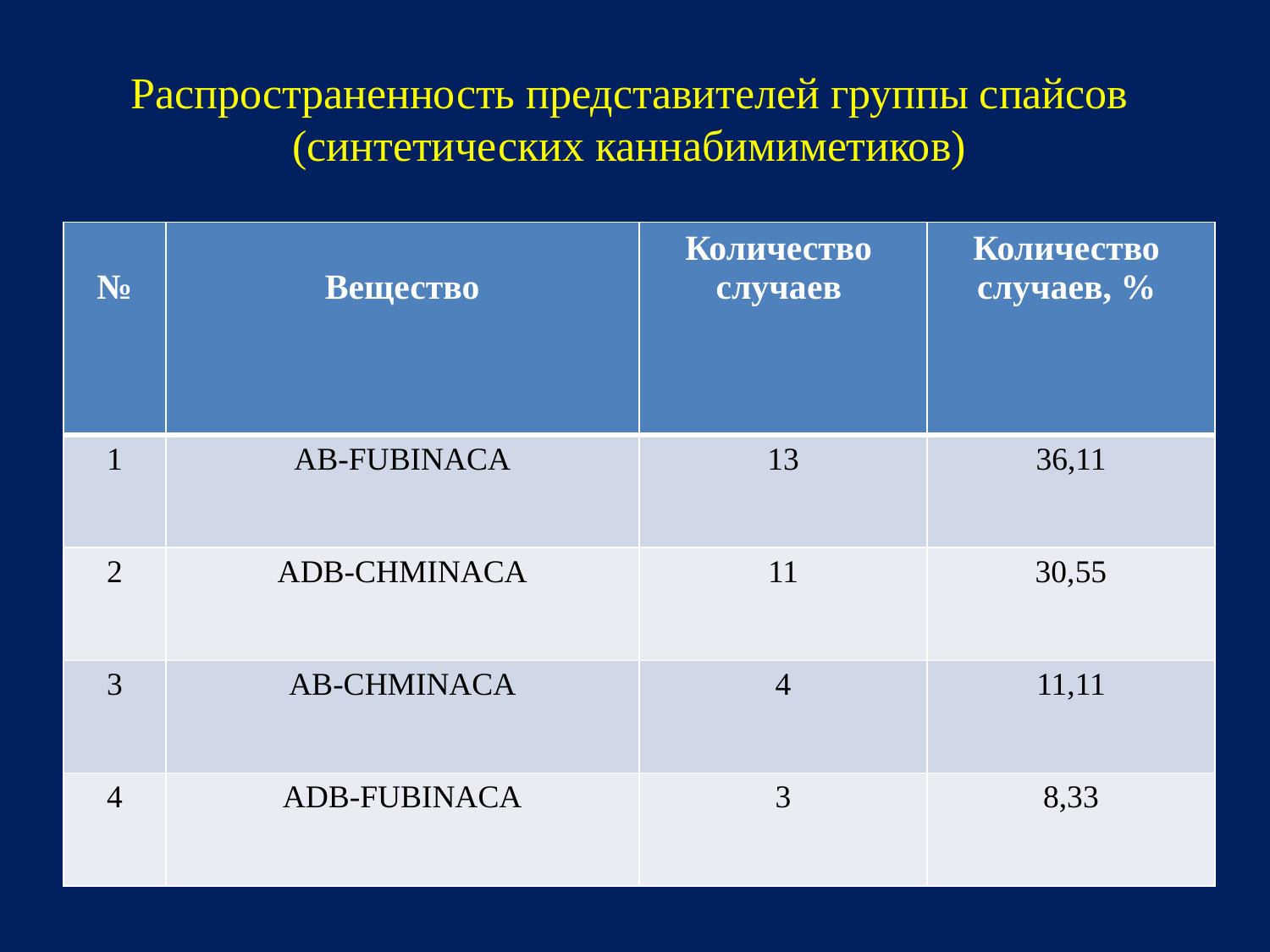

# Распространенность представителей группы спайсов (синтетических каннабимиметиков)
| № | Вещество | Количество случаев | Количество случаев, % |
| --- | --- | --- | --- |
| 1 | AB-FUBINACA | 13 | 36,11 |
| 2 | ADB-CHMINACA | 11 | 30,55 |
| 3 | AB-CHMINACA | 4 | 11,11 |
| 4 | ADB-FUBINACA | 3 | 8,33 |